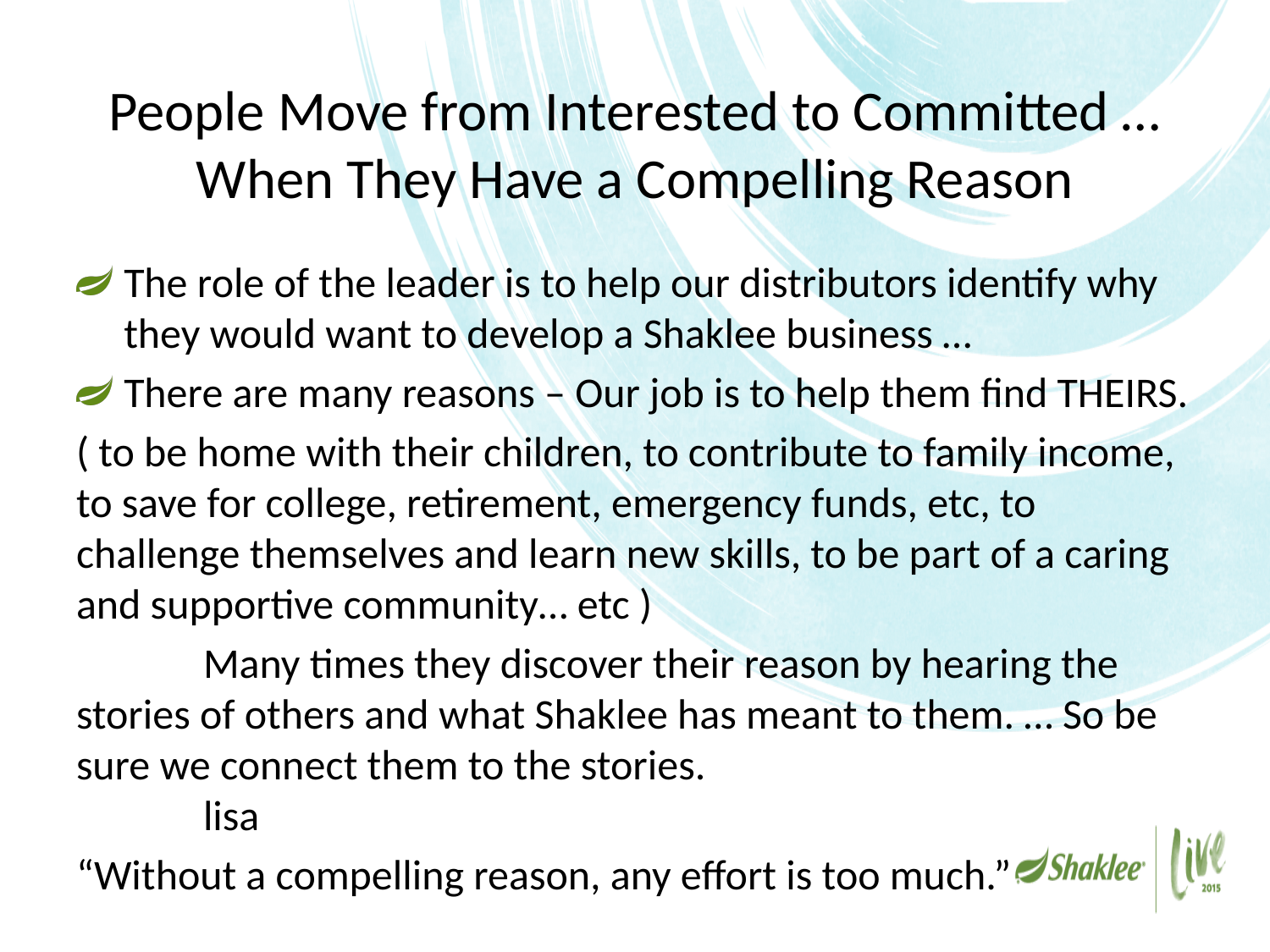

# People Move from Interested to Committed … When They Have a Compelling Reason
The role of the leader is to help our distributors identify why they would want to develop a Shaklee business …
There are many reasons – Our job is to help them find THEIRS.
( to be home with their children, to contribute to family income, to save for college, retirement, emergency funds, etc, to challenge themselves and learn new skills, to be part of a caring and supportive community… etc )
	Many times they discover their reason by hearing the stories of others and what Shaklee has meant to them. … So be sure we connect them to the stories.					lisa
“Without a compelling reason, any effort is too much.”